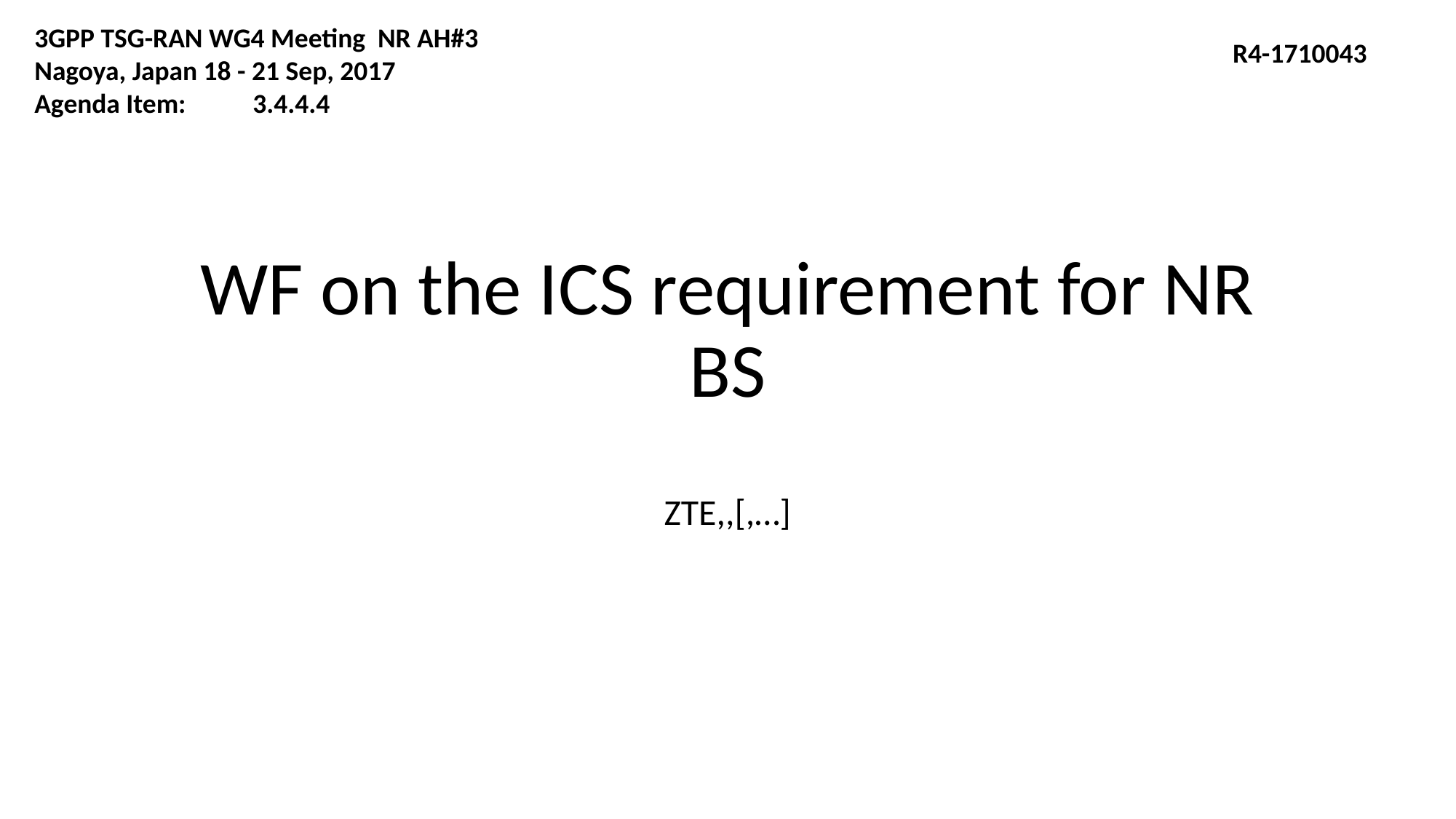

3GPP TSG-RAN WG4 Meeting  NR AH#3
Nagoya, Japan 18 - 21 Sep, 2017
Agenda Item:	3.4.4.4

R4-1710043
# WF on the ICS requirement for NR BS
ZTE,,[,…]